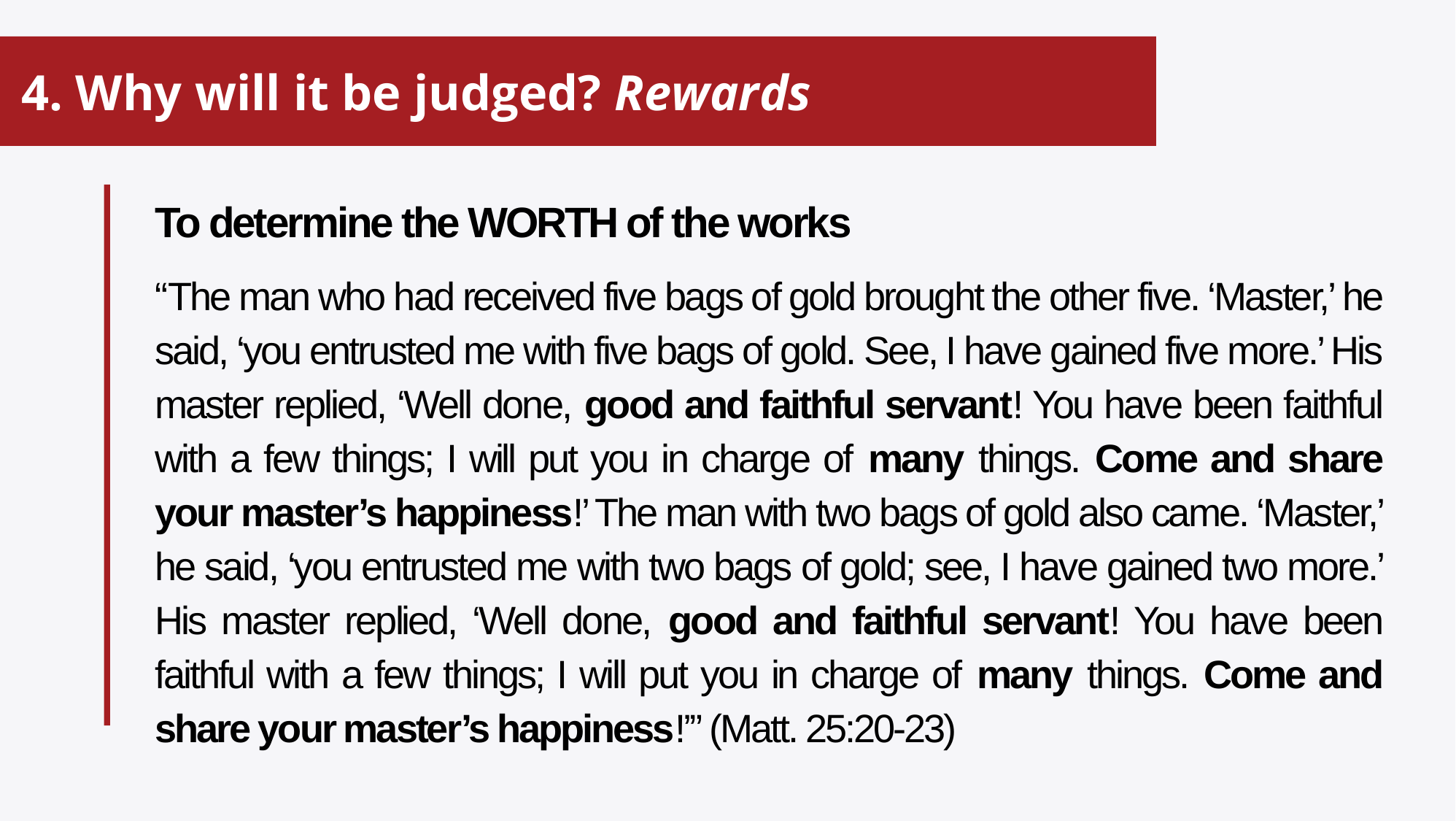

# 4. Why will it be judged? Rewards
To determine the WORTH of the works
“The man who had received five bags of gold brought the other five. ‘Master,’ he said, ‘you entrusted me with five bags of gold. See, I have gained five more.’ His master replied, ‘Well done, good and faithful servant! You have been faithful with a few things; I will put you in charge of many things. Come and share your master’s happiness!’ The man with two bags of gold also came. ‘Master,’ he said, ‘you entrusted me with two bags of gold; see, I have gained two more.’ His master replied, ‘Well done, good and faithful servant! You have been faithful with a few things; I will put you in charge of many things. Come and share your master’s happiness!’” (Matt. 25:20-23)